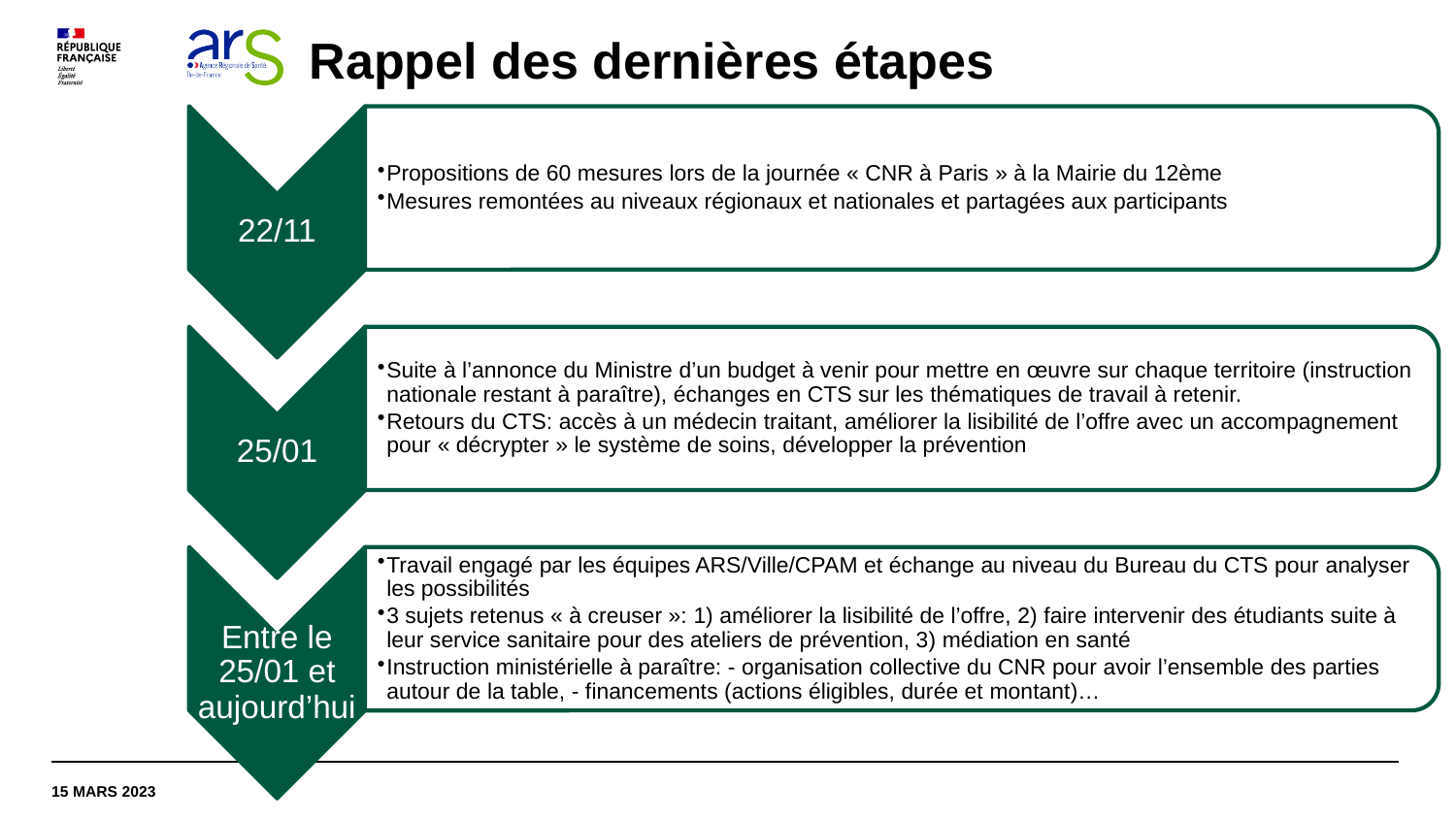

# Rappel des dernières étapes
22/11
Propositions de 60 mesures lors de la journée « CNR à Paris » à la Mairie du 12ème
Mesures remontées au niveaux régionaux et nationales et partagées aux participants
25/01
Suite à l’annonce du Ministre d’un budget à venir pour mettre en œuvre sur chaque territoire (instruction nationale restant à paraître), échanges en CTS sur les thématiques de travail à retenir.
Retours du CTS: accès à un médecin traitant, améliorer la lisibilité de l’offre avec un accompagnement pour « décrypter » le système de soins, développer la prévention
Entre le 25/01 et aujourd’hui
Travail engagé par les équipes ARS/Ville/CPAM et échange au niveau du Bureau du CTS pour analyser les possibilités
3 sujets retenus « à creuser »: 1) améliorer la lisibilité de l’offre, 2) faire intervenir des étudiants suite à leur service sanitaire pour des ateliers de prévention, 3) médiation en santé
Instruction ministérielle à paraître: - organisation collective du CNR pour avoir l’ensemble des parties autour de la table, - financements (actions éligibles, durée et montant)…
15 mars 2023